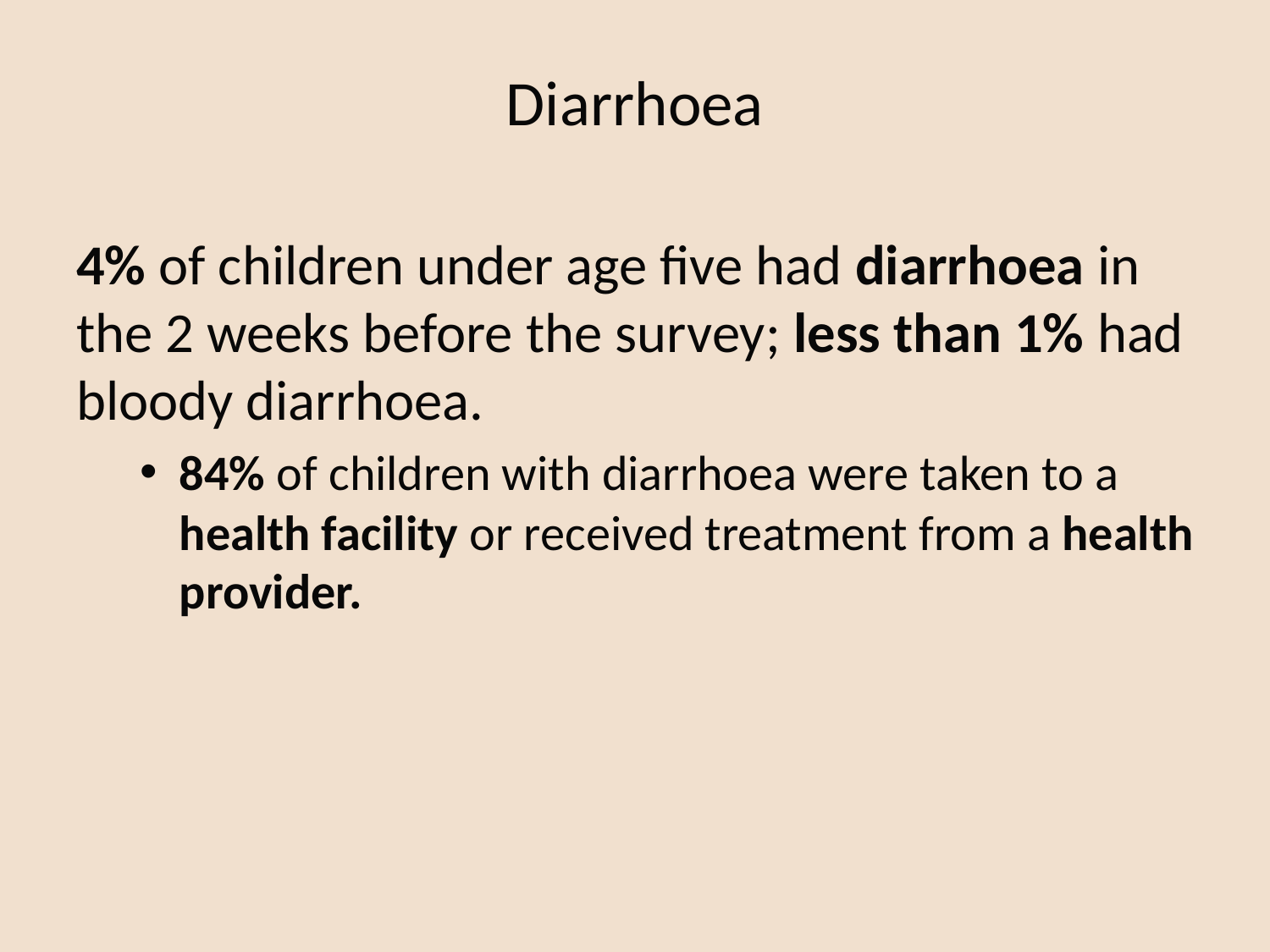

# Diarrhoea
4% of children under age five had diarrhoea in the 2 weeks before the survey; less than 1% had bloody diarrhoea.
84% of children with diarrhoea were taken to a health facility or received treatment from a health provider.